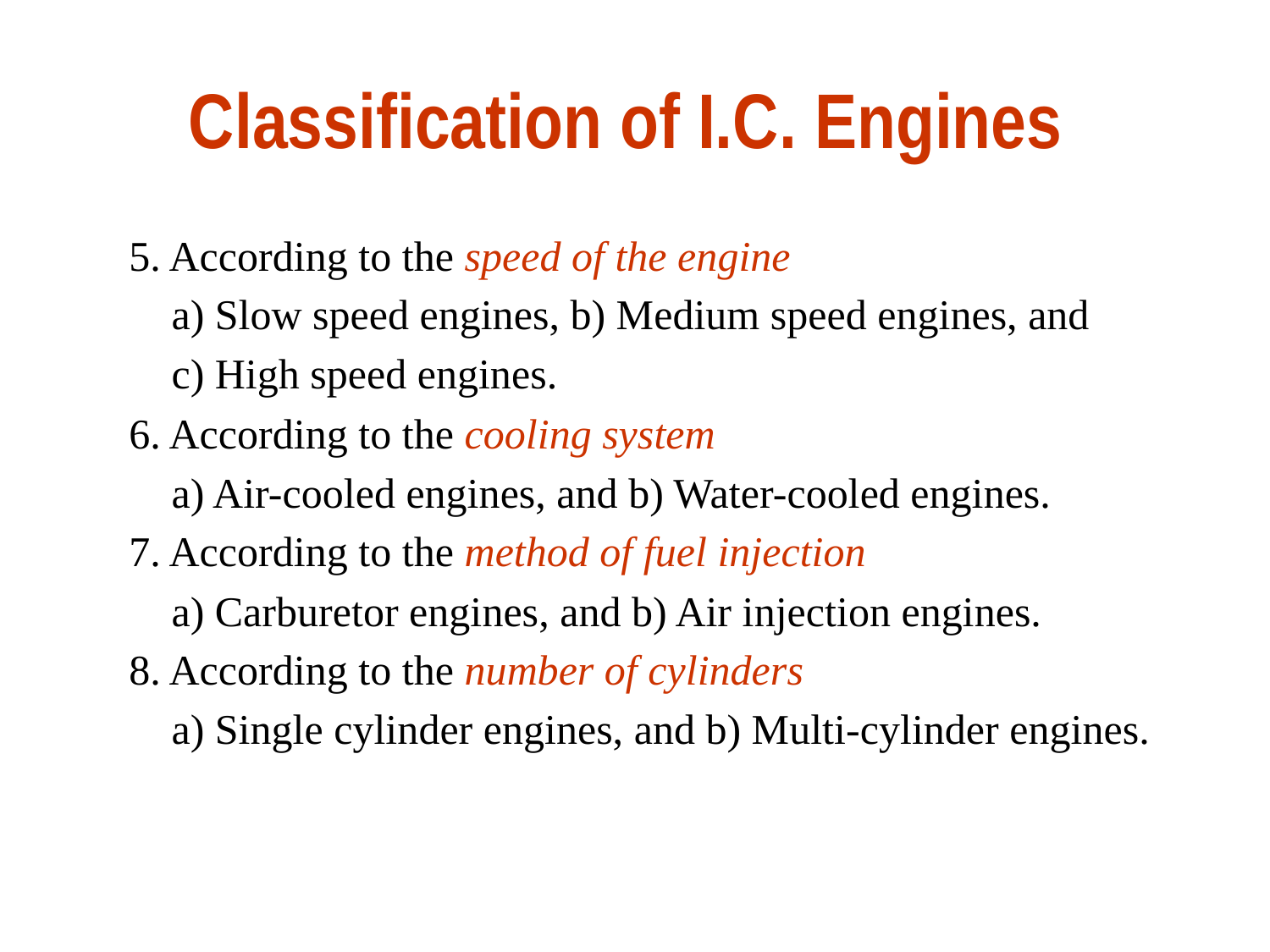

# Classification of I.C. Engines
     5. According to the speed of the engine
         a) Slow speed engines, b) Medium speed engines, and
         c) High speed engines.
     6. According to the cooling system
         a) Air-cooled engines, and b) Water-cooled engines.
     7. According to the method of fuel injection
         a) Carburetor engines, and b) Air injection engines.
     8. According to the number of cylinders
         a) Single cylinder engines, and b) Multi-cylinder engines.